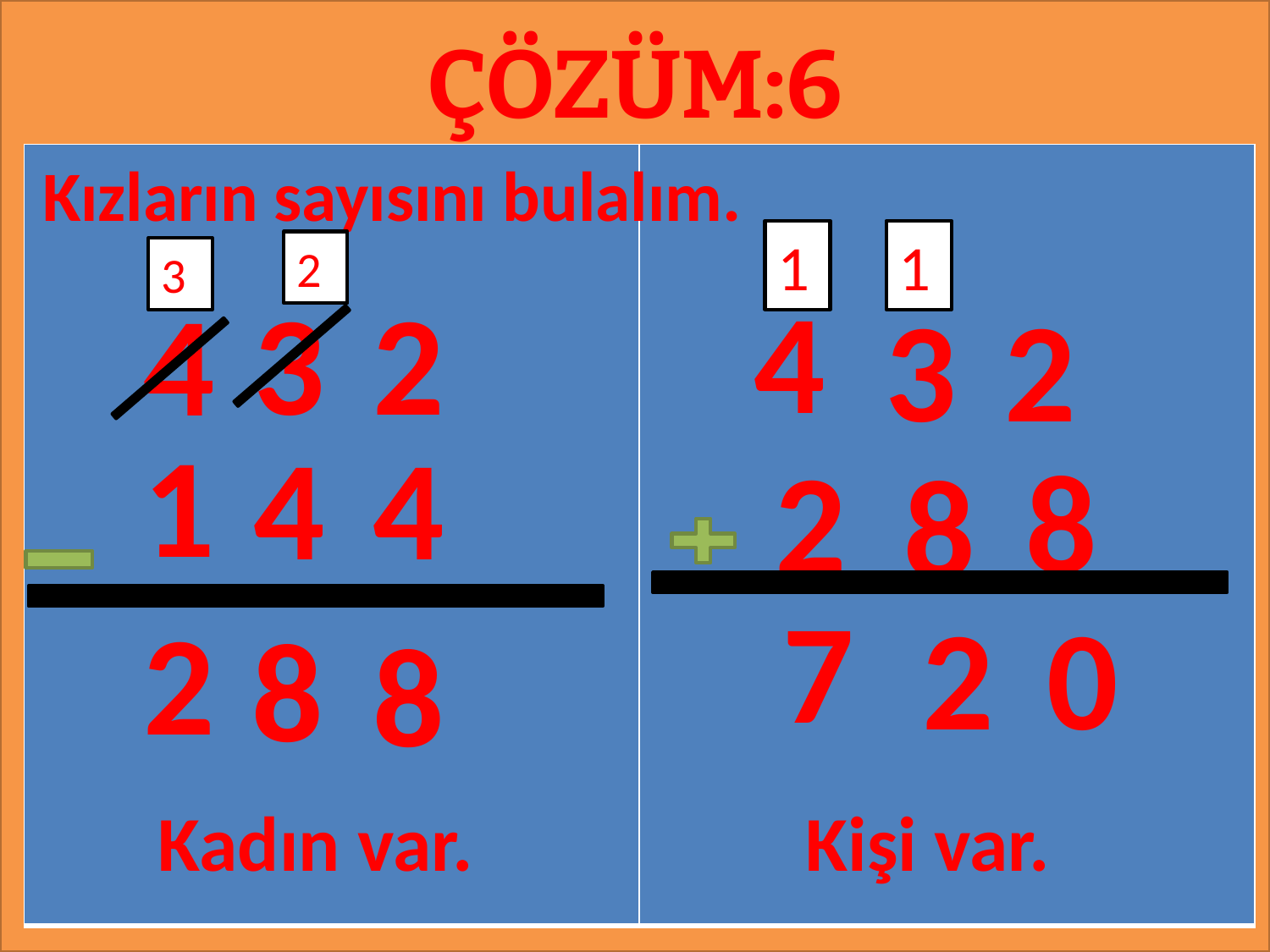

ÇÖZÜM:6
#
Kızların sayısını bulalım.
|  |  |
| --- | --- |
1
1
2
3
4
3
2
4
3
2

1
4
4
8
2
8

7
0
2
2
8
8
Kadın var.
Kişi var.